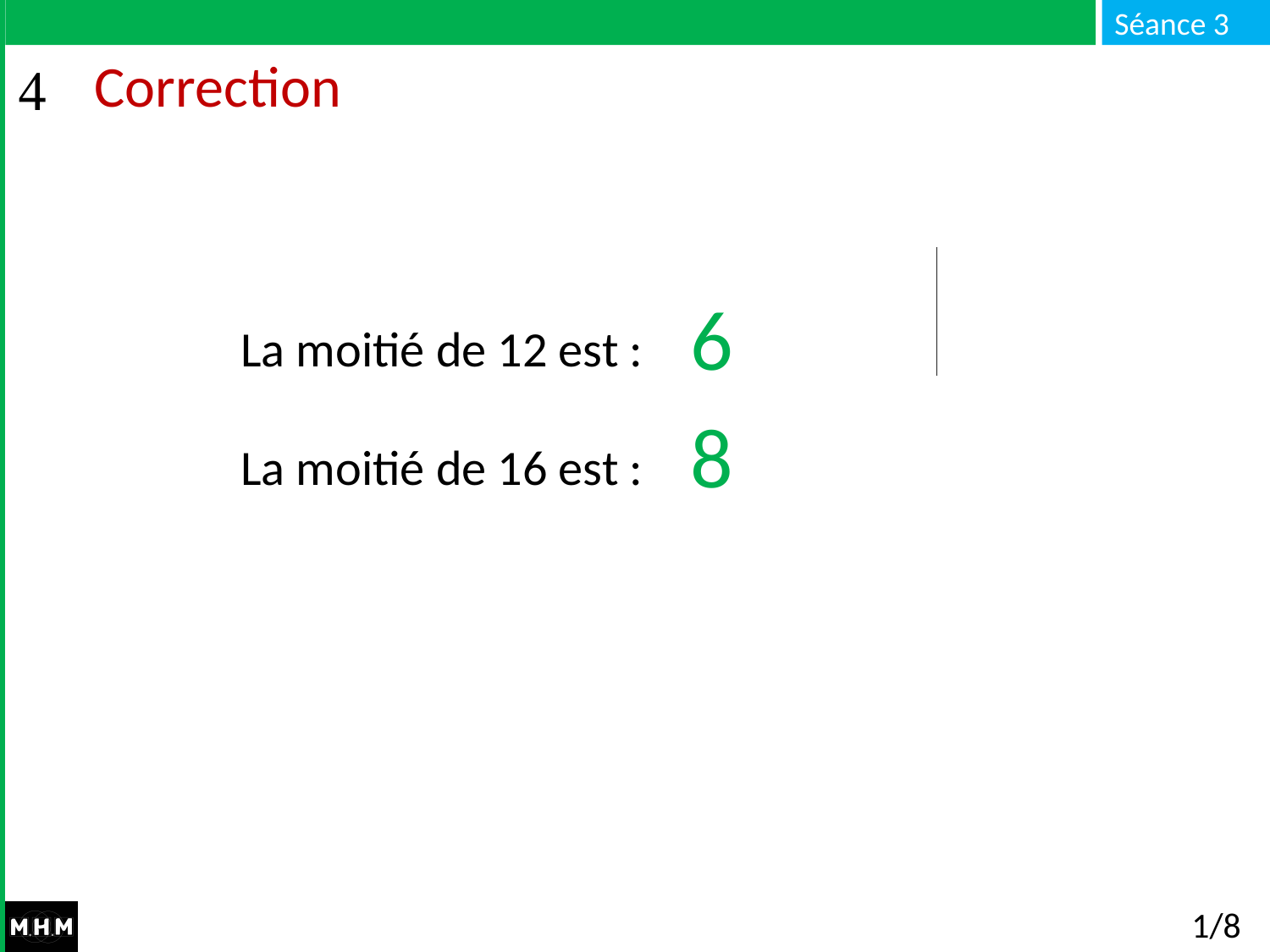

# Correction

La moitié de 12 est : …
La moitié de 16 est : …

6
8
1/8